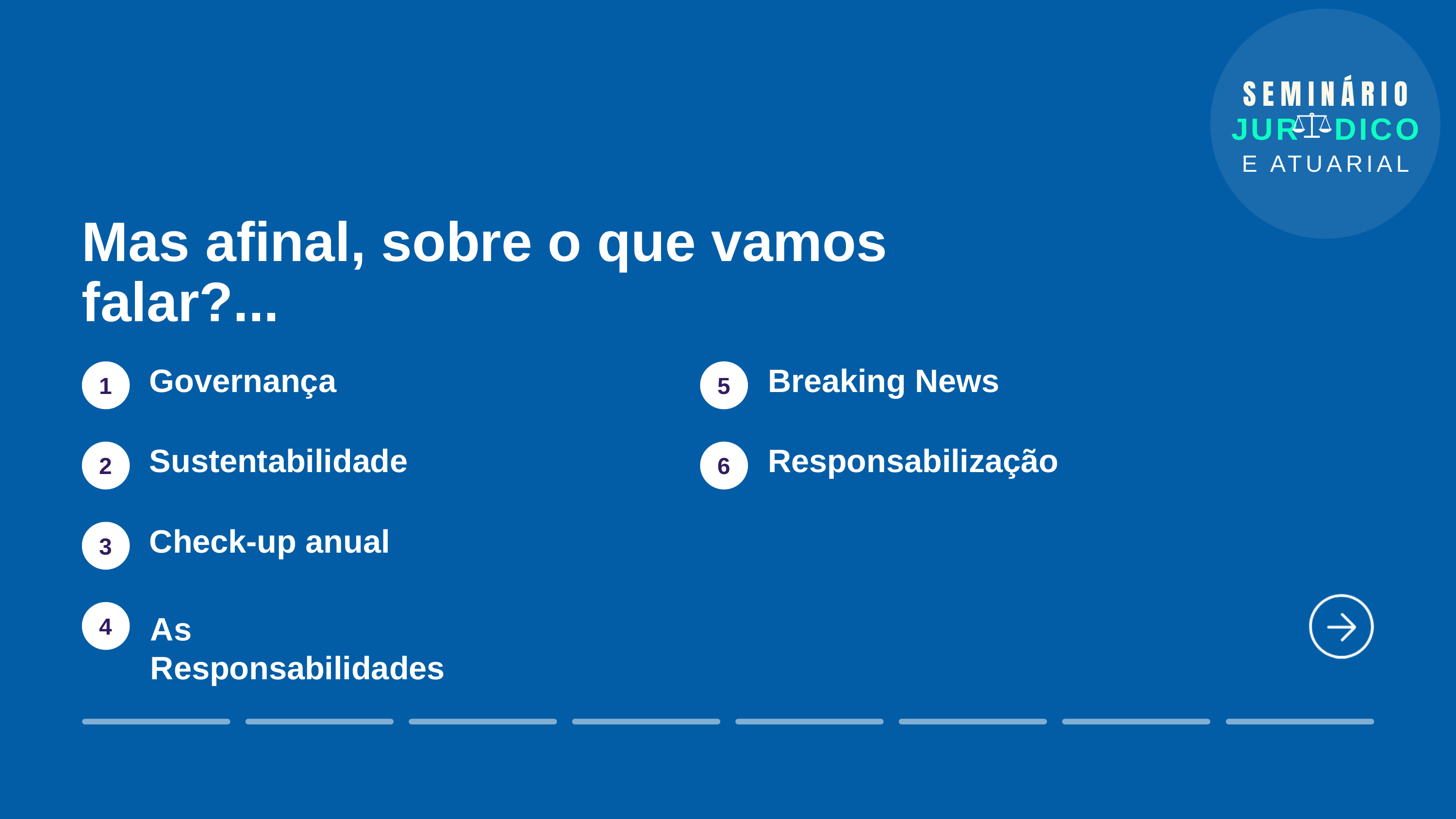

SEMINÁRIO
JUR   DICO

E ATUARIAL
Mas afinal, sobre o que vamos falar?...

1
Governança
5
Breaking News

2
Sustentabilidade
6
Responsabilização

3
Check-up anual

As Responsabilidades
4